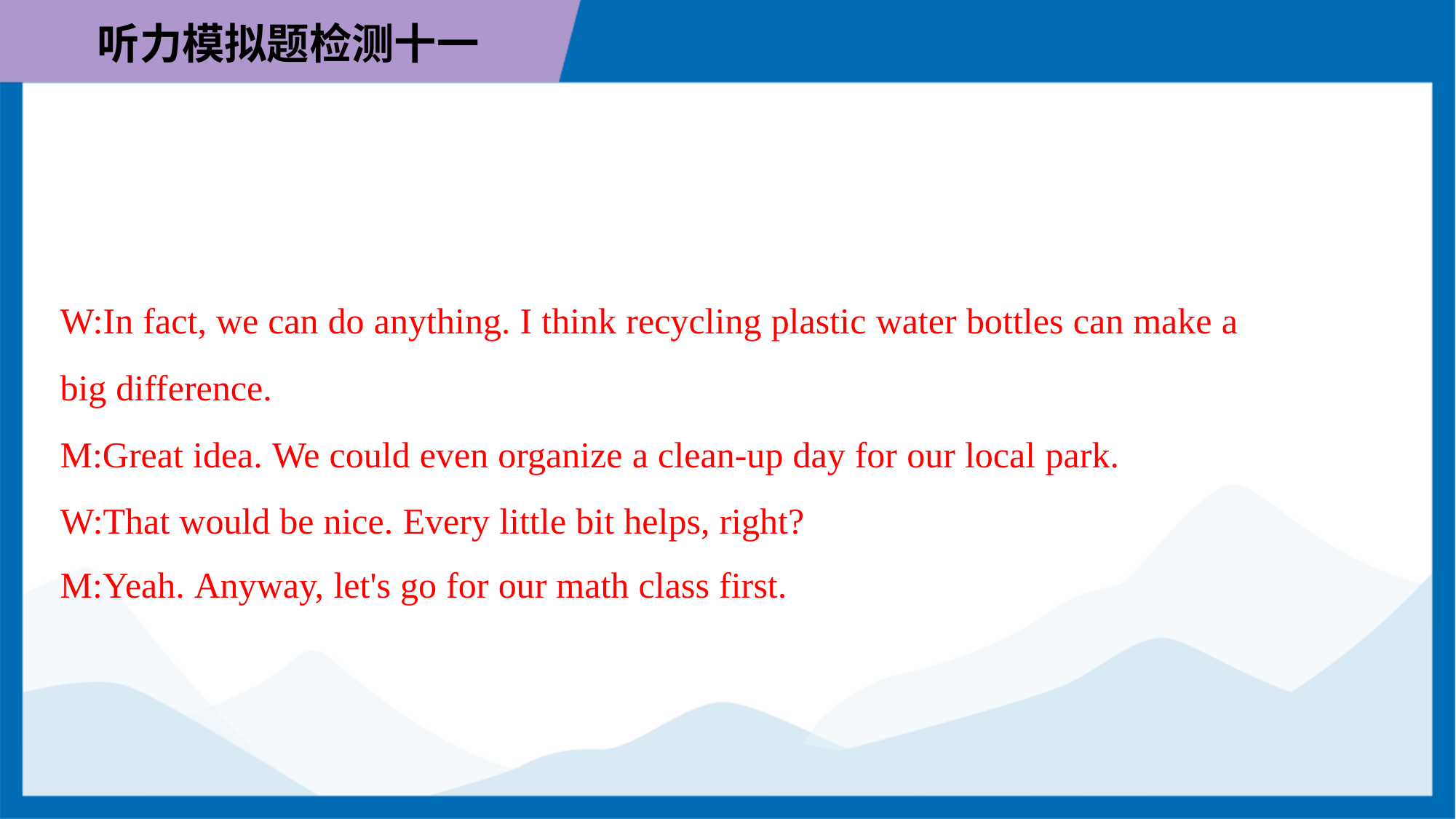

W:In fact, we can do anything. I think recycling plastic water bottles can make a
big difference.
M:Great idea. We could even organize a clean-up day for our local park.
W:That would be nice. Every little bit helps, right?
M:Yeah. Anyway, let's go for our math class first.